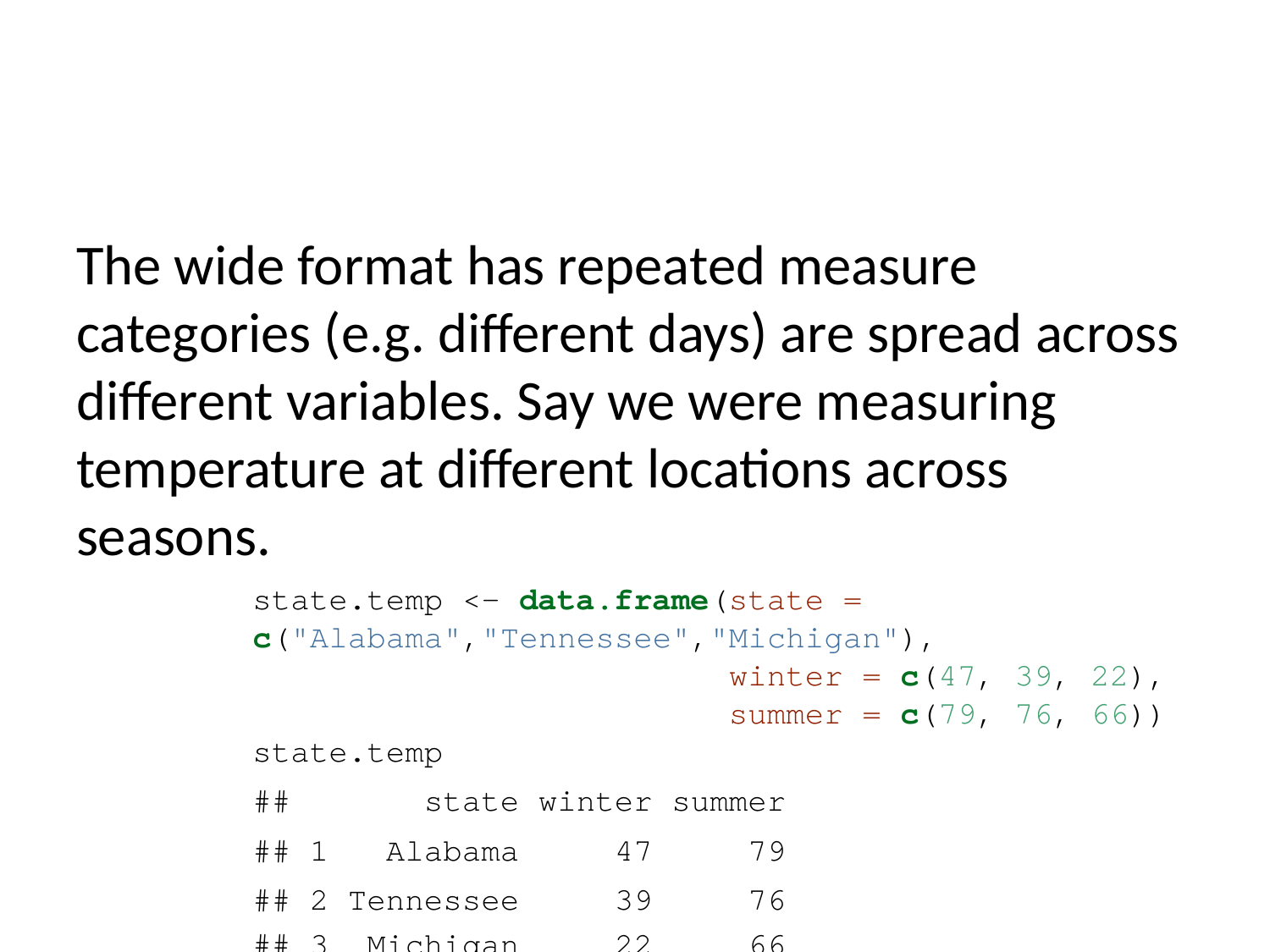

The wide format has repeated measure categories (e.g. different days) are spread across different variables. Say we were measuring temperature at different locations across seasons.
state.temp <- data.frame(state = c("Alabama","Tennessee","Michigan"),
                         winter = c(47, 39, 22),
                         summer = c(79, 76, 66))
state.temp
##       state winter summer
## 1   Alabama     47     79
## 2 Tennessee     39     76
## 3  Michigan     22     66
In this case, the summer and winter variables both represent the same thing, temperature. It is a repeated measure of the same variable spread across multiple columns. Wide formats typically do not conform to tidy data principles since multiple observations of a variable are stored in a single row